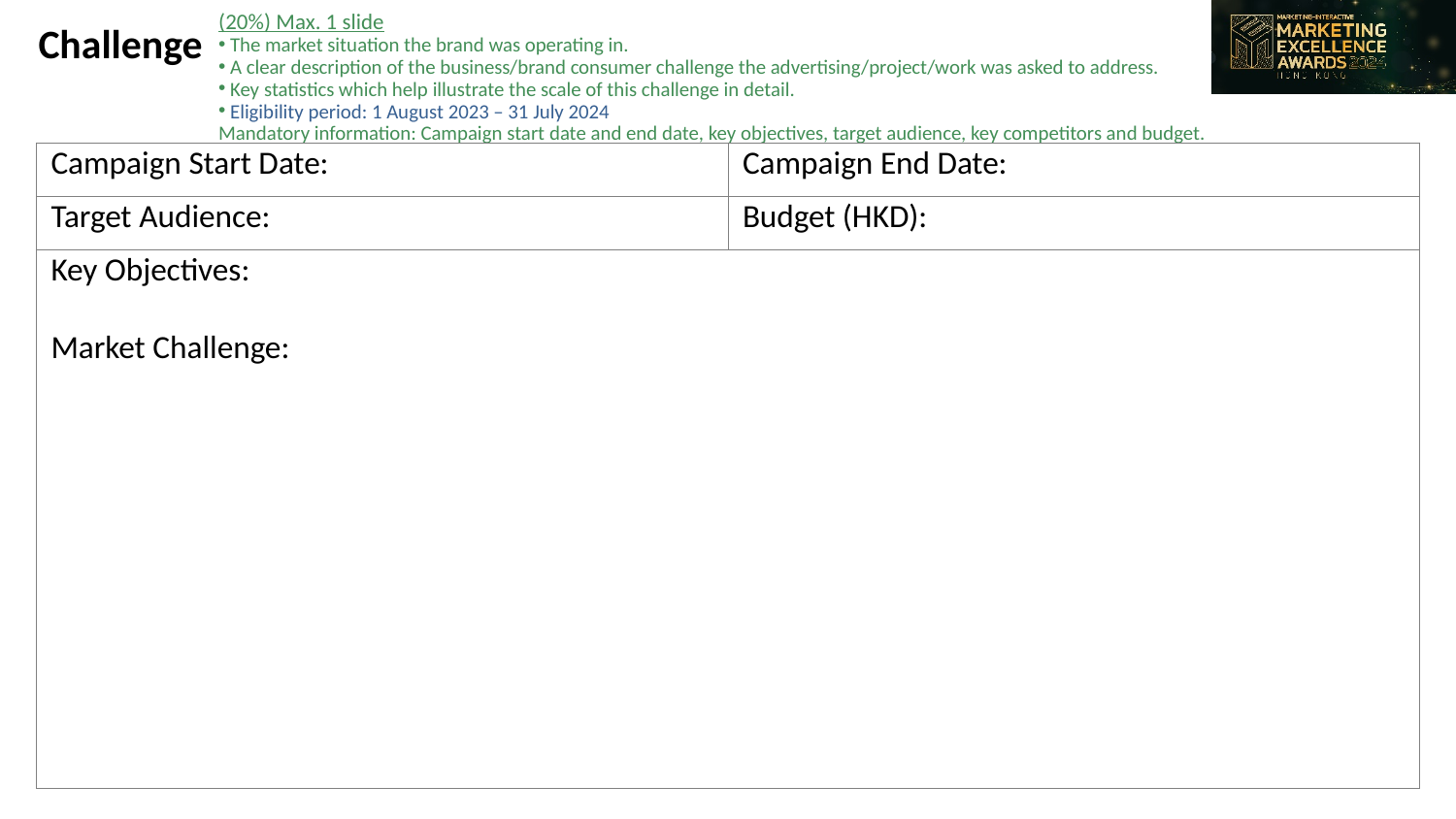

Challenge
(20%) Max. 1 slide
 The market situation the brand was operating in.
 A clear description of the business/brand consumer challenge the advertising/project/work was asked to address.
 Key statistics which help illustrate the scale of this challenge in detail.
 Eligibility period: 1 August 2023 – 31 July 2024
Mandatory information: Campaign start date and end date, key objectives, target audience, key competitors and budget.
| Campaign Start Date: | Campaign End Date: |
| --- | --- |
| Target Audience: | Budget (HKD): |
| Key Objectives: Market Challenge: |  |